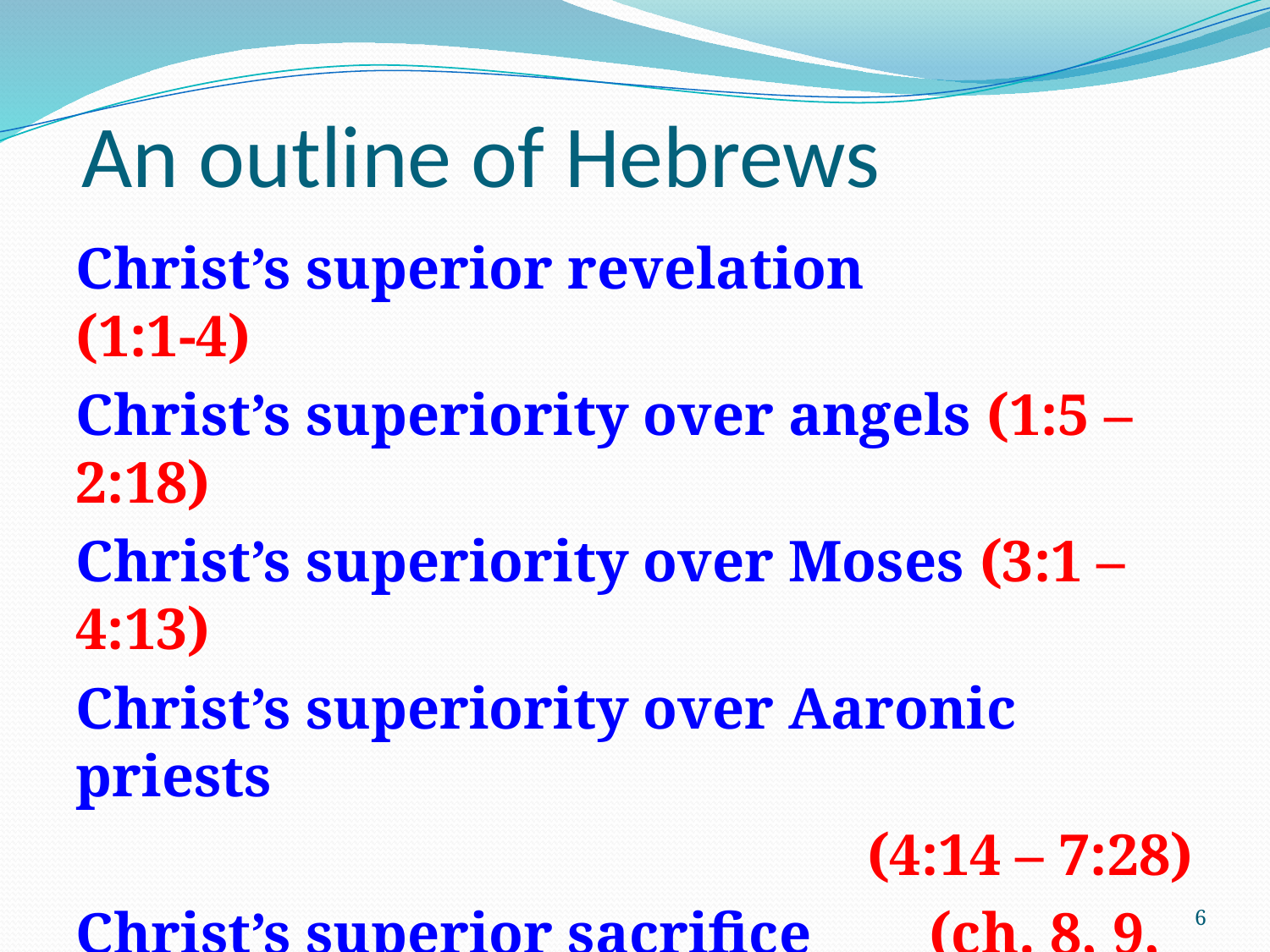

# An outline of Hebrews
Christ’s superior revelation               (1:1-4)
Christ’s superiority over angels (1:5 – 2:18)
Christ’s superiority over Moses (3:1 – 4:13)
Christ’s superiority over Aaronic priests
						  (4:14 – 7:28)
Christ’s superior sacrifice        (ch. 8, 9, 10)
The need for persevering faith (ch. 11 & 12)
Living for Christ				  (ch. 13)

6